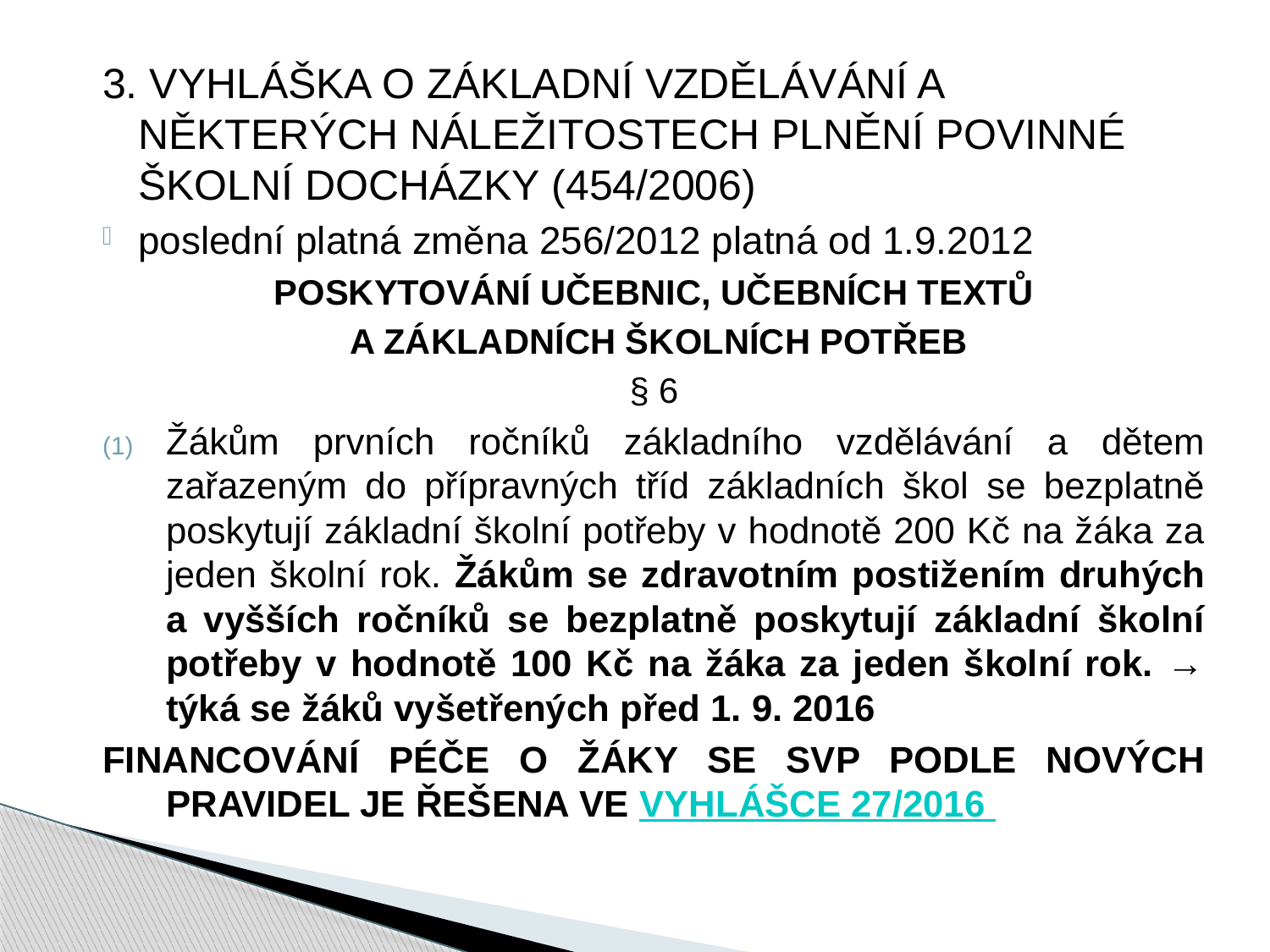

3. VYHLÁŠKA O ZÁKLADNÍ VZDĚLÁVÁNÍ A NĚKTERÝCH NÁLEŽITOSTECH PLNĚNÍ POVINNÉ ŠKOLNÍ DOCHÁZKY (454/2006)
poslední platná změna 256/2012 platná od 1.9.2012
POSKYTOVÁNÍ UČEBNIC, UČEBNÍCH TEXTŮ
 A ZÁKLADNÍCH ŠKOLNÍCH POTŘEB
§ 6
Žákům prvních ročníků základního vzdělávání a dětem zařazeným do přípravných tříd základních škol se bezplatně poskytují základní školní potřeby v hodnotě 200 Kč na žáka za jeden školní rok. Žákům se zdravotním postižením druhých a vyšších ročníků se bezplatně poskytují základní školní potřeby v hodnotě 100 Kč na žáka za jeden školní rok. → týká se žáků vyšetřených před 1. 9. 2016
FINANCOVÁNÍ PÉČE O ŽÁKY SE SVP PODLE NOVÝCH PRAVIDEL JE ŘEŠENA VE VYHLÁŠCE 27/2016